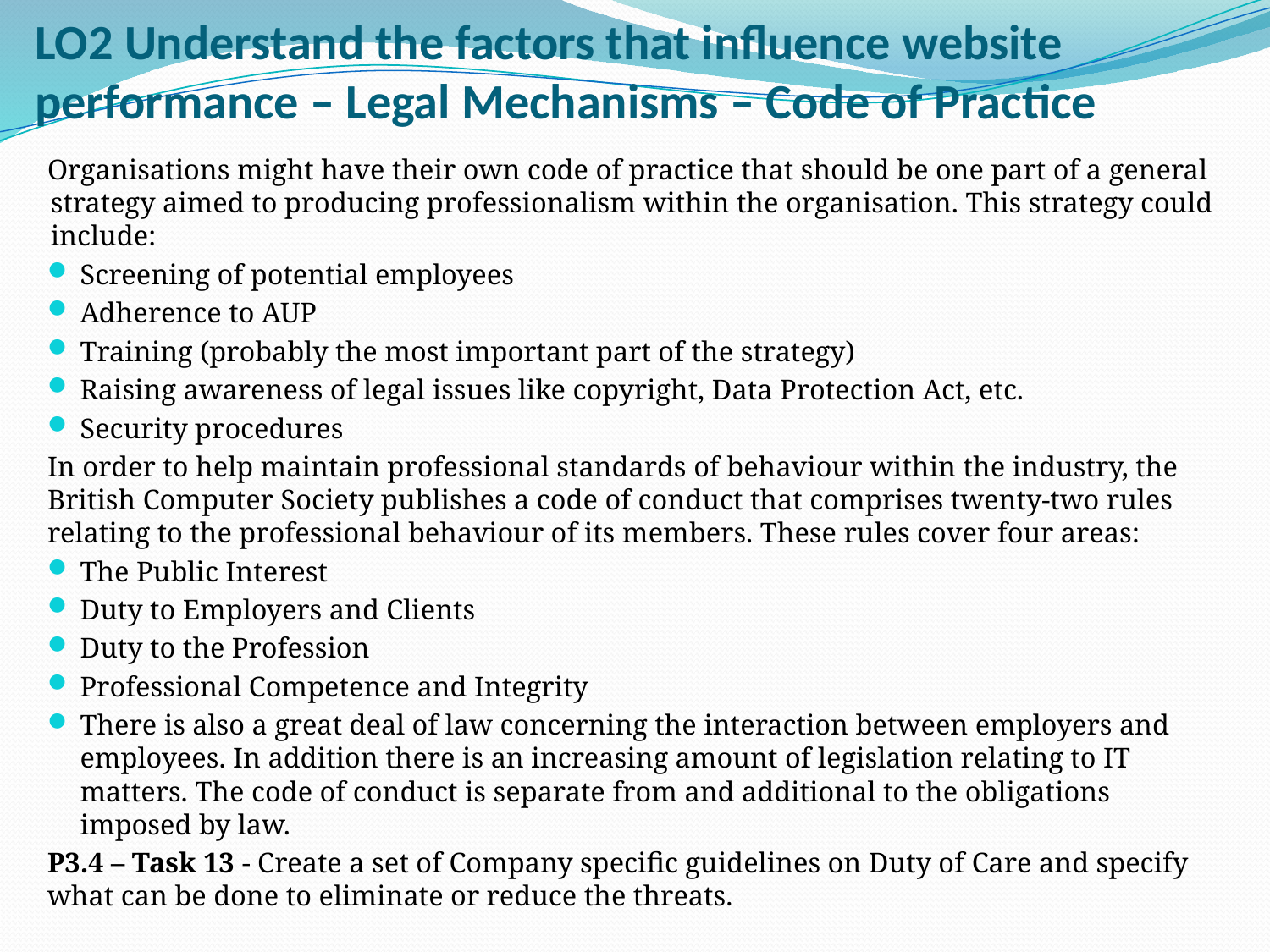

# LO2 Understand the factors that influence website performance – Legal Mechanisms – Code of Practice
Organisations might have their own code of practice that should be one part of a general strategy aimed to producing professionalism within the organisation. This strategy could include:
Screening of potential employees
Adherence to AUP
Training (probably the most important part of the strategy)
Raising awareness of legal issues like copyright, Data Protection Act, etc.
Security procedures
In order to help maintain professional standards of behaviour within the industry, the British Computer Society publishes a code of conduct that comprises twenty-two rules relating to the professional behaviour of its members. These rules cover four areas:
The Public Interest
Duty to Employers and Clients
Duty to the Profession
Professional Competence and Integrity
There is also a great deal of law concerning the interaction between employers and employees. In addition there is an increasing amount of legislation relating to IT matters. The code of conduct is separate from and additional to the obligations imposed by law.
P3.4 – Task 13 - Create a set of Company specific guidelines on Duty of Care and specify what can be done to eliminate or reduce the threats.